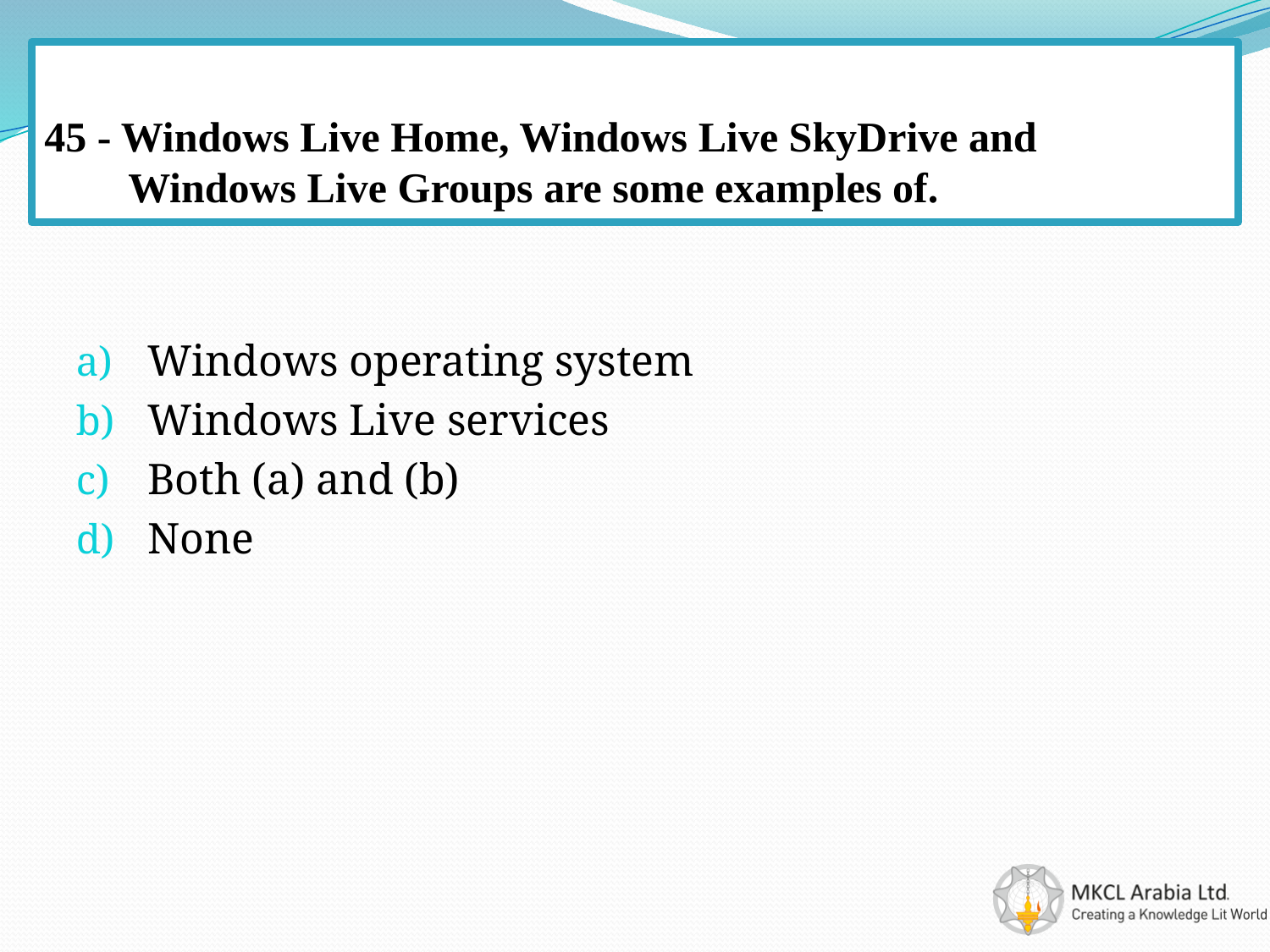

# 45 - Windows Live Home, Windows Live SkyDrive and Windows Live Groups are some examples of.

Windows operating system
Windows Live services
Both (a) and (b)
None